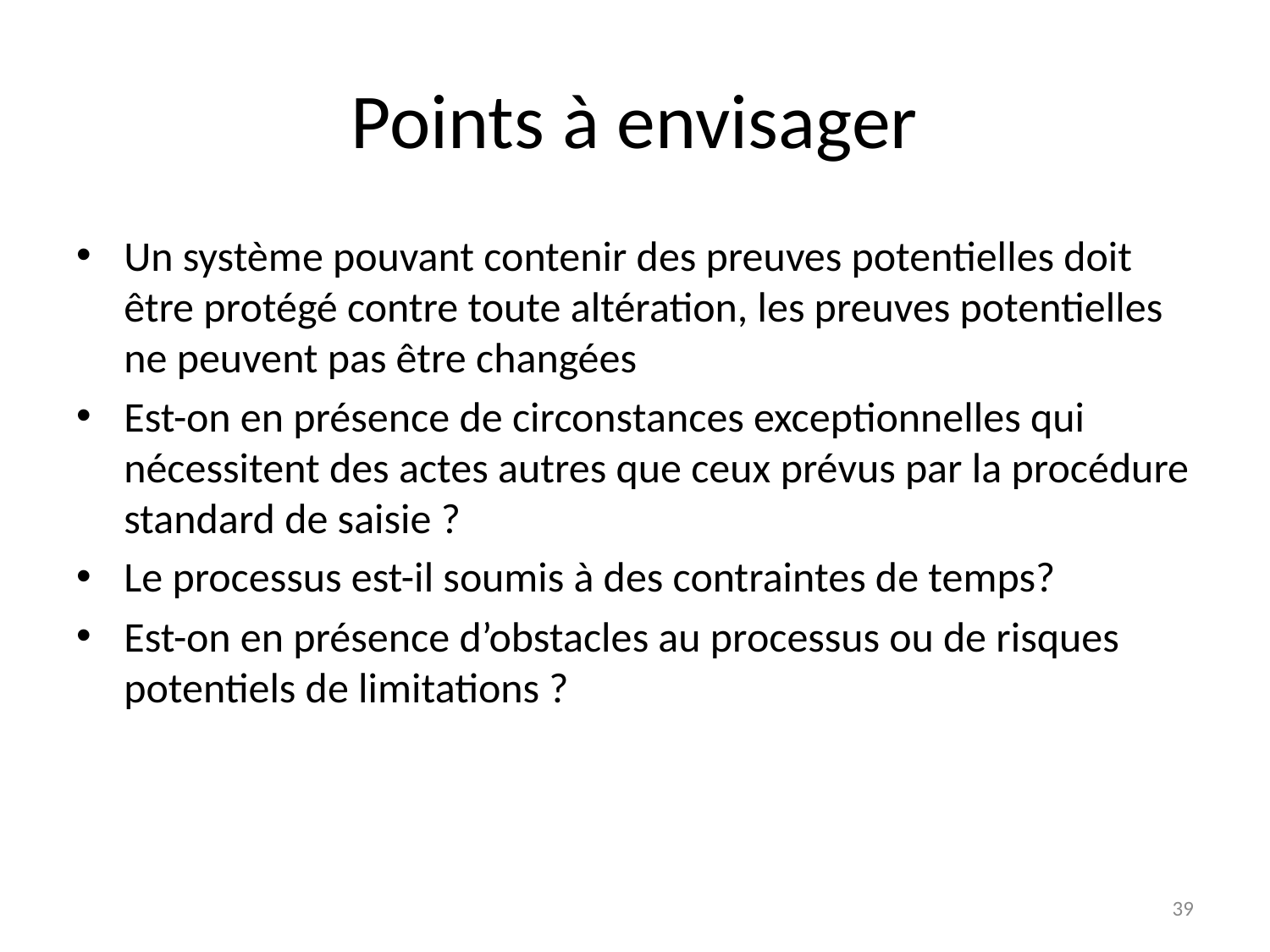

# Points à envisager
Un système pouvant contenir des preuves potentielles doit être protégé contre toute altération, les preuves potentielles ne peuvent pas être changées
Est-on en présence de circonstances exceptionnelles qui nécessitent des actes autres que ceux prévus par la procédure standard de saisie ?
Le processus est-il soumis à des contraintes de temps?
Est-on en présence d’obstacles au processus ou de risques potentiels de limitations ?
39